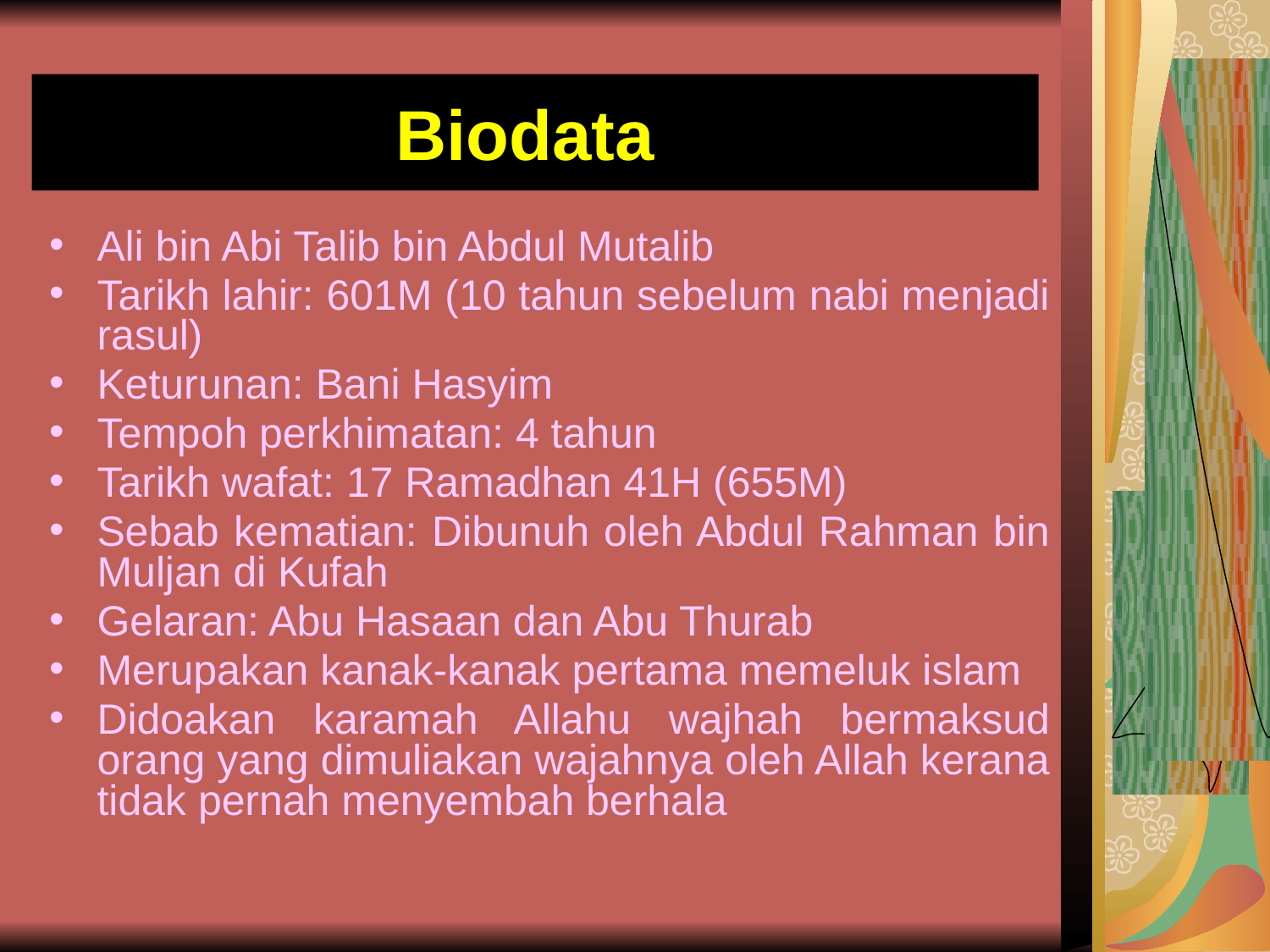

# Biodata
Ali bin Abi Talib bin Abdul Mutalib
Tarikh lahir: 601M (10 tahun sebelum nabi menjadi rasul)
Keturunan: Bani Hasyim
Tempoh perkhimatan: 4 tahun
Tarikh wafat: 17 Ramadhan 41H (655M)
Sebab kematian: Dibunuh oleh Abdul Rahman bin Muljan di Kufah
Gelaran: Abu Hasaan dan Abu Thurab
Merupakan kanak-kanak pertama memeluk islam
Didoakan karamah Allahu wajhah bermaksud orang yang dimuliakan wajahnya oleh Allah kerana tidak pernah menyembah berhala